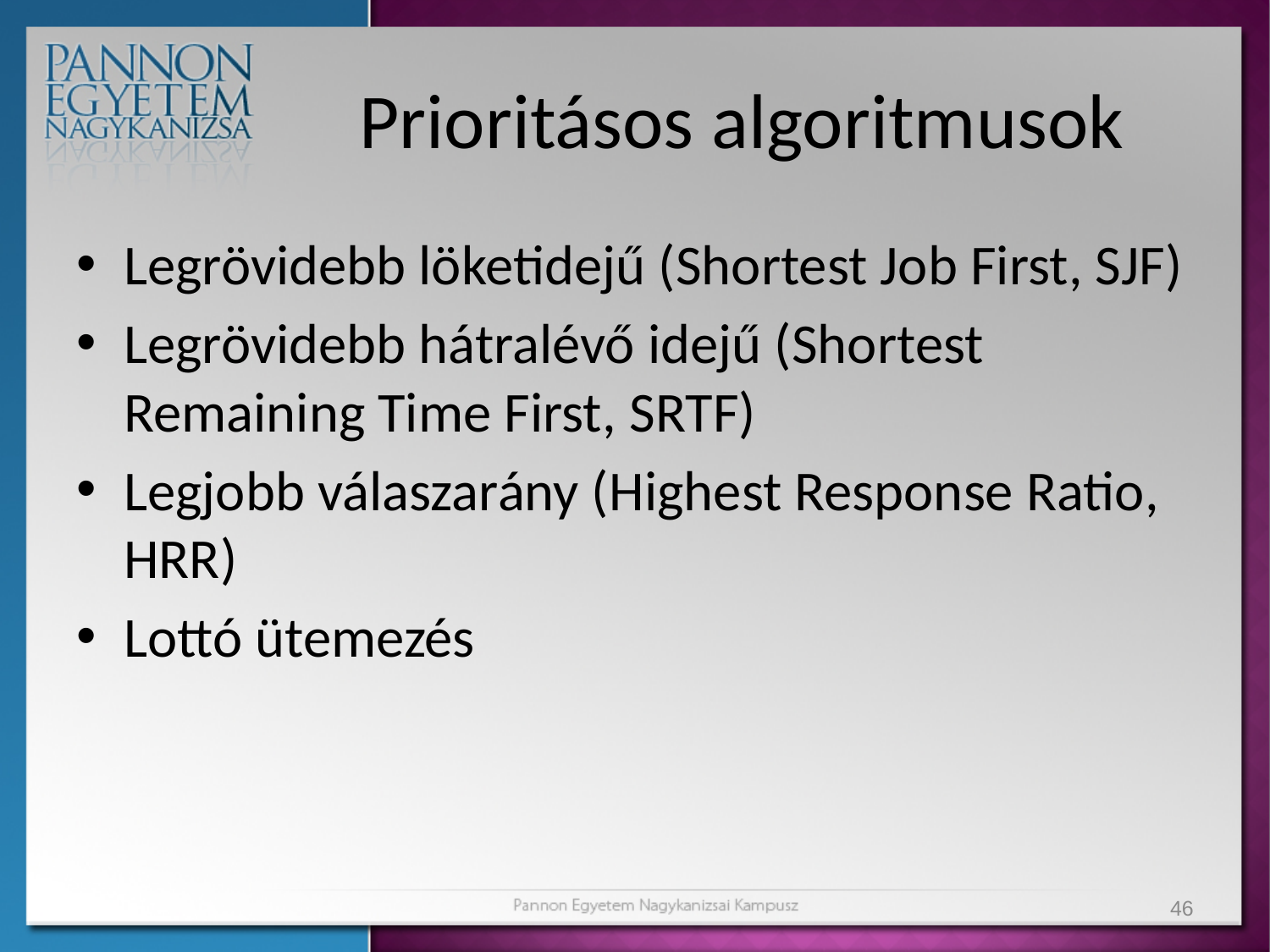

# Prioritásos algoritmusok
Legrövidebb löketidejű (Shortest Job First, SJF)
Legrövidebb hátralévő idejű (Shortest Remaining Time First, SRTF)
Legjobb válaszarány (Highest Response Ratio, HRR)
Lottó ütemezés
46